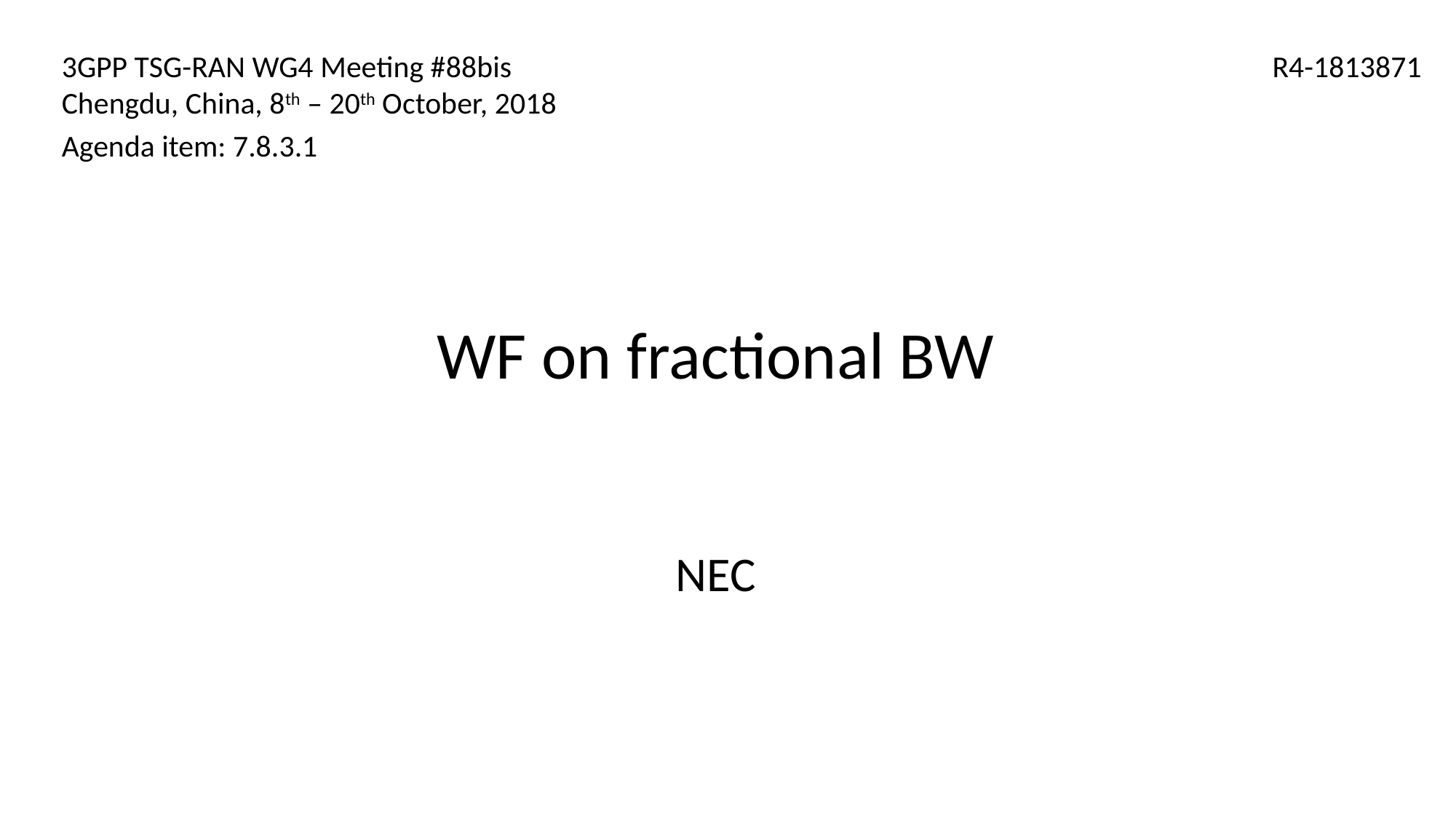

3GPP TSG-RAN WG4 Meeting #88bis
Chengdu, China, 8th – 20th October, 2018
Agenda item: 7.8.3.1
R4-1813871
WF on fractional BW
NEC